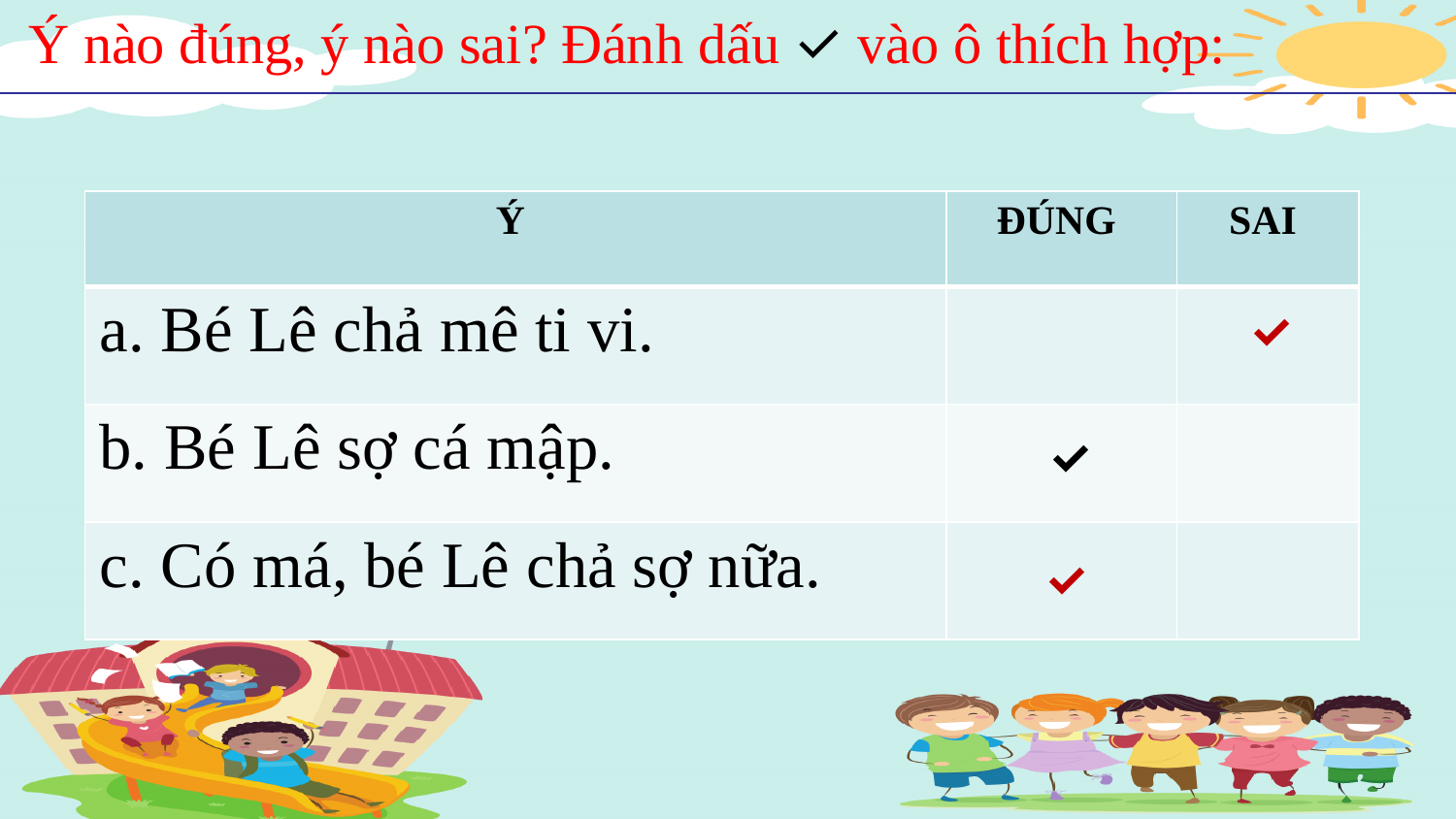

Ý nào đúng, ý nào sai? Đánh dấu ✓ vào ô thích hợp:
| Ý | ĐÚNG | SAI |
| --- | --- | --- |
| a. Bé Lê chả mê ti vi. |  |  |
| b. Bé Lê sợ cá mập. |  |  |
| c. Có má, bé Lê chả sợ nữa. |  |  |
✓
✓
✓